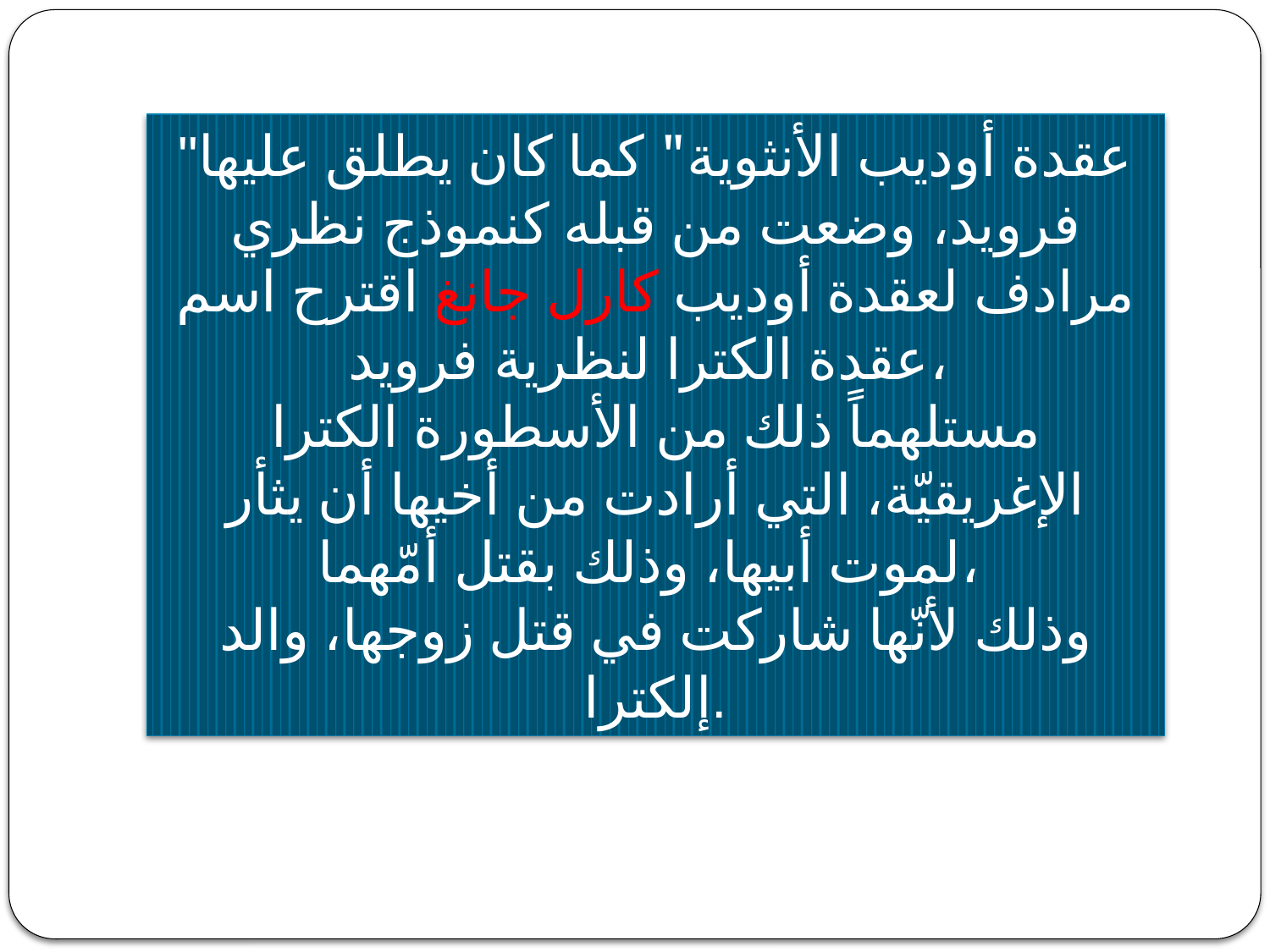

"عقدة أوديب الأنثوية" كما كان يطلق عليها فرويد، وضعت من قبله كنموذج نظري مرادف لعقدة أوديب كارل جانغ اقترح اسم عقدة الكترا لنظرية فرويد،
مستلهماً ذلك من الأسطورة الكترا الإغريقيّة، التي أرادت من أخيها أن يثأر لموت أبيها، وذلك بقتل أمّهما،
وذلك لأنّها شاركت في قتل زوجها، والد إلكترا.